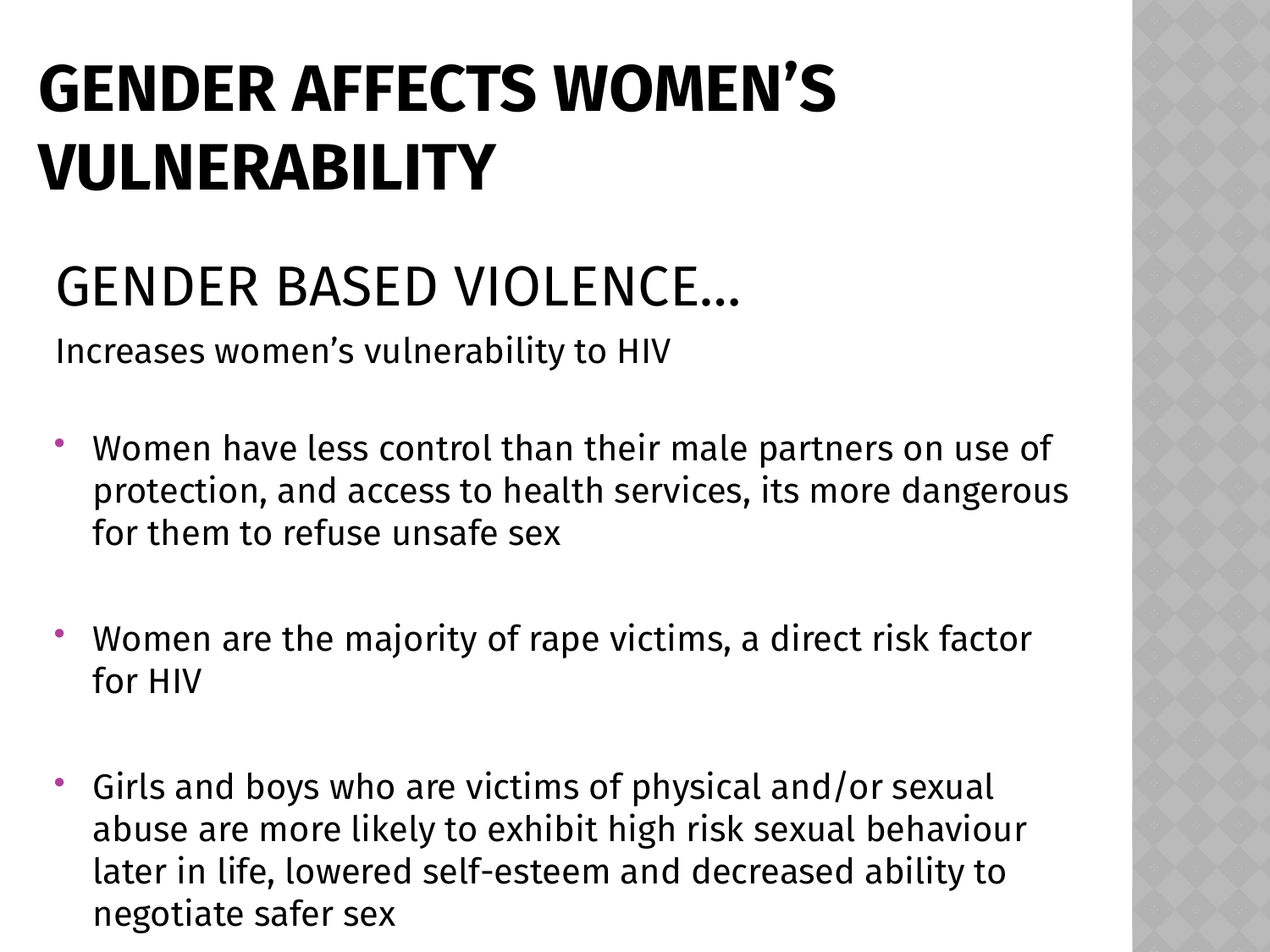

# GENDER AFFECTS WOMEN’S               VULNERABILITY
GENDER BASED VIOLENCE…
Increases women’s vulnerability to HIV

Women have less control than their male partners on use of protection, and access to health services, its more dangerous for them to refuse unsafe sex

Women are the majority of rape victims, a direct risk factor for HIV

Girls and boys who are victims of physical and/or sexual abuse are more likely to exhibit high risk sexual behaviour later in life, lowered self-esteem and decreased ability to negotiate safer sex